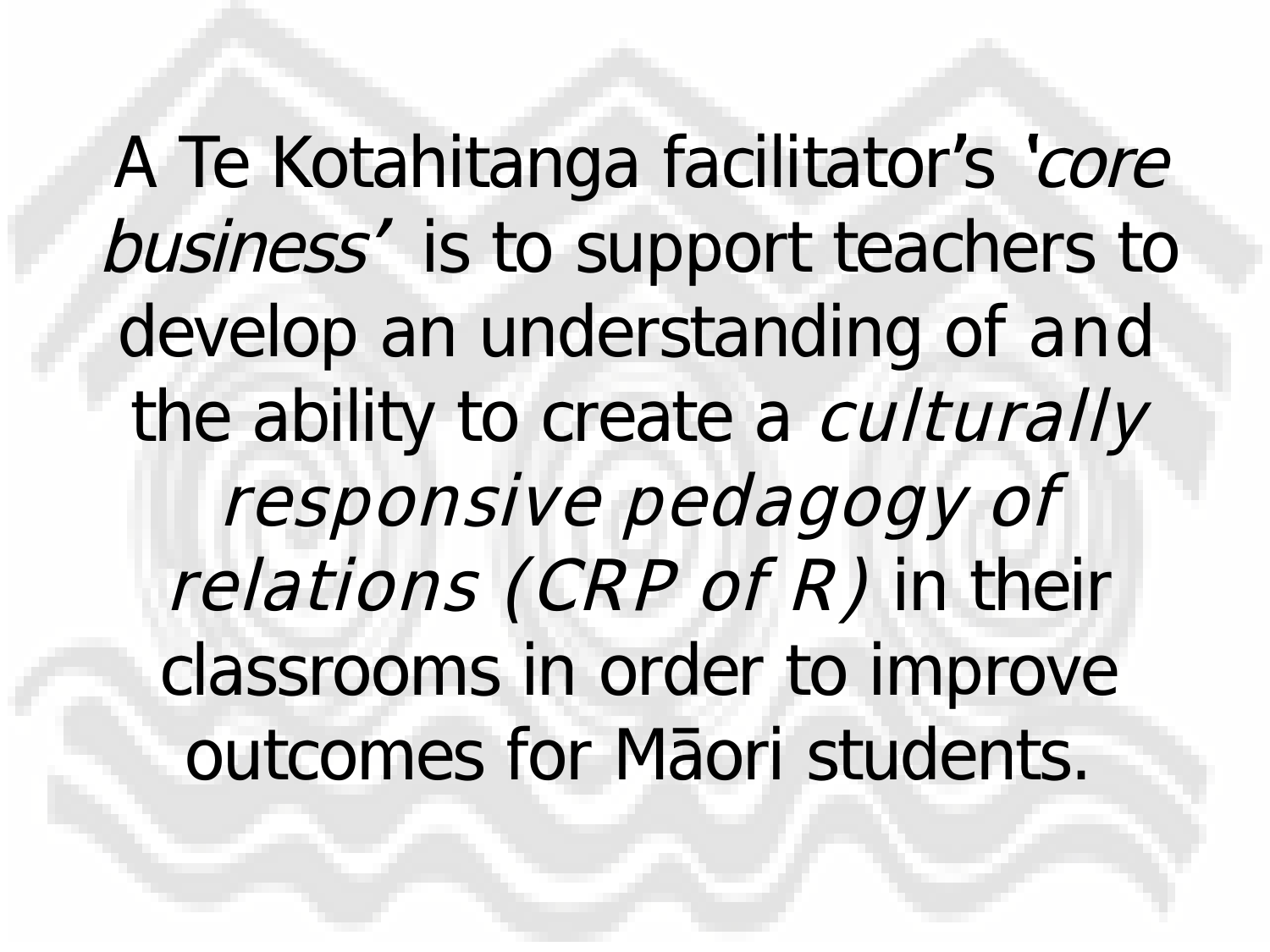

A Te Kotahitanga facilitator’s ‘core business’  is to support teachers to develop an understanding of and the ability to create a culturally responsive pedagogy of relations (CRP of R) in their classrooms in order to improve outcomes for Māori students.